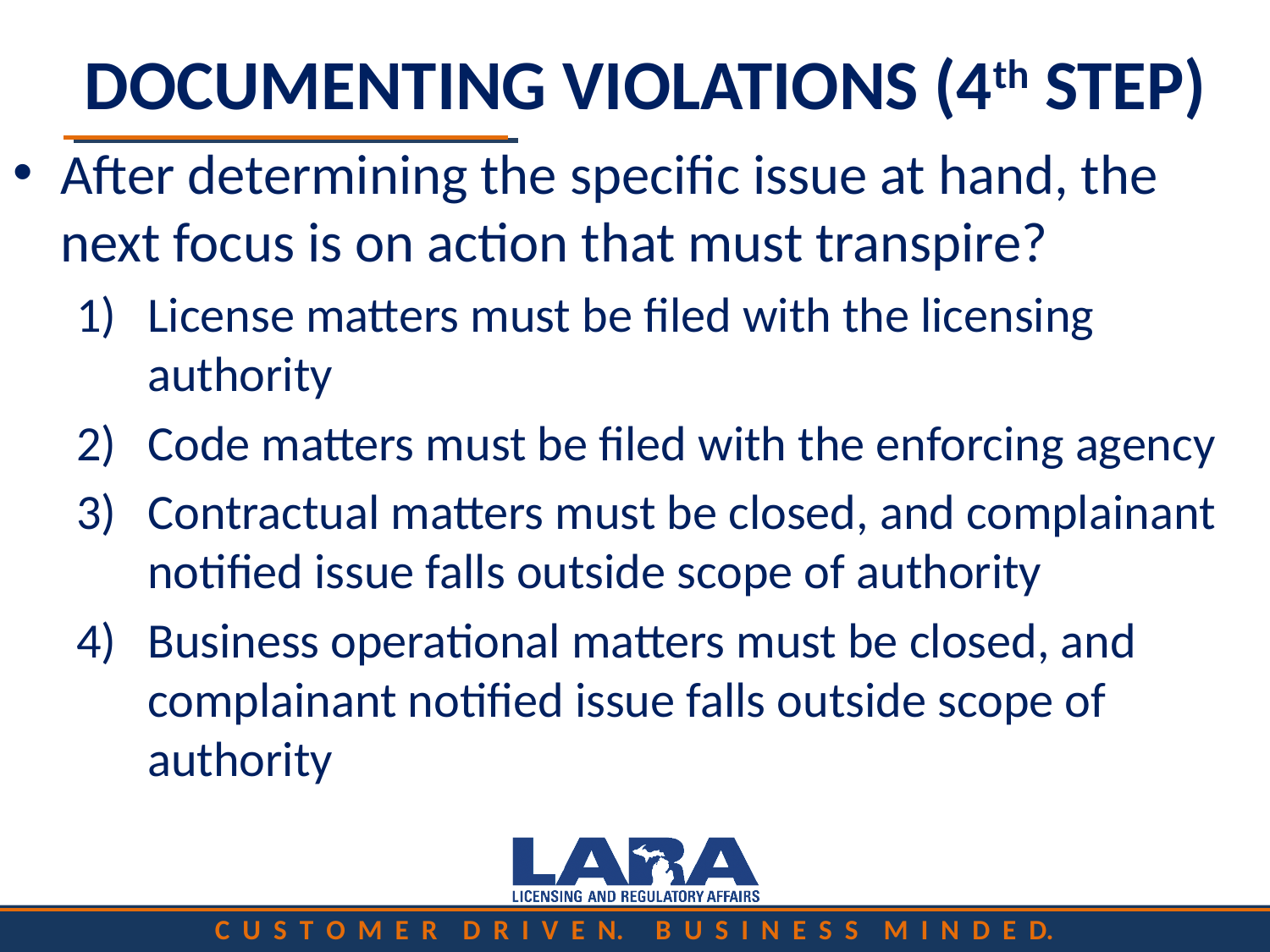

# DOCUMENTING VIOLATIONS (4th STEP)
After determining the specific issue at hand, the next focus is on action that must transpire?
License matters must be filed with the licensing authority
Code matters must be filed with the enforcing agency
Contractual matters must be closed, and complainant notified issue falls outside scope of authority
Business operational matters must be closed, and complainant notified issue falls outside scope of authority